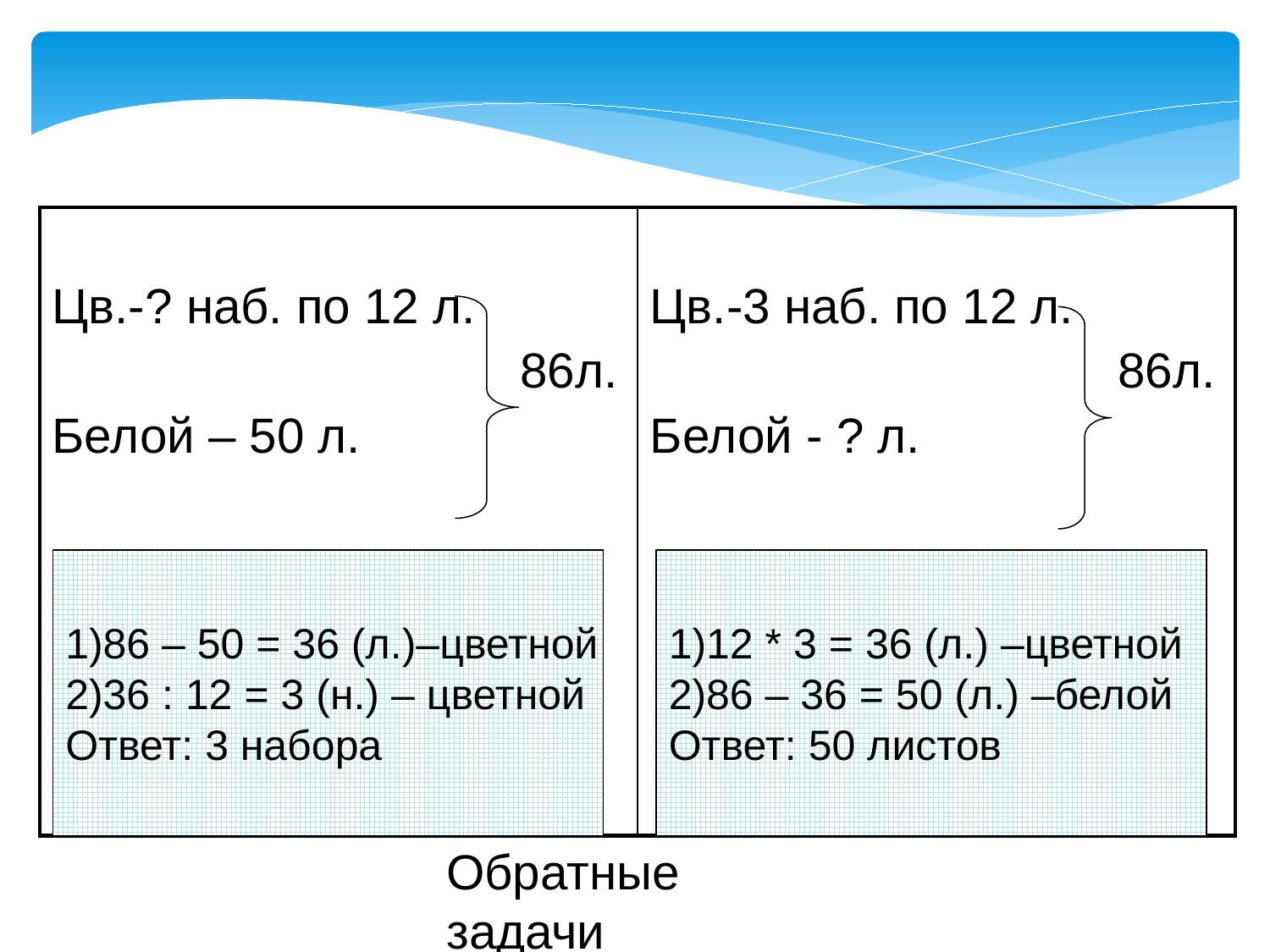

| Цв.-? наб. по 12 л. 86л. Белой – 50 л. | Цв.-3 наб. по 12 л. 86л. Белой - ? л. |
| --- | --- |

1)86 – 50 = 36 (л.)–цветной
2)36 : 12 = 3 (н.) – цветной
Ответ: 3 набора
1)12 * 3 = 36 (л.) –цветной
2)86 – 36 = 50 (л.) –белой
Ответ: 50 листов
Обратные задачи